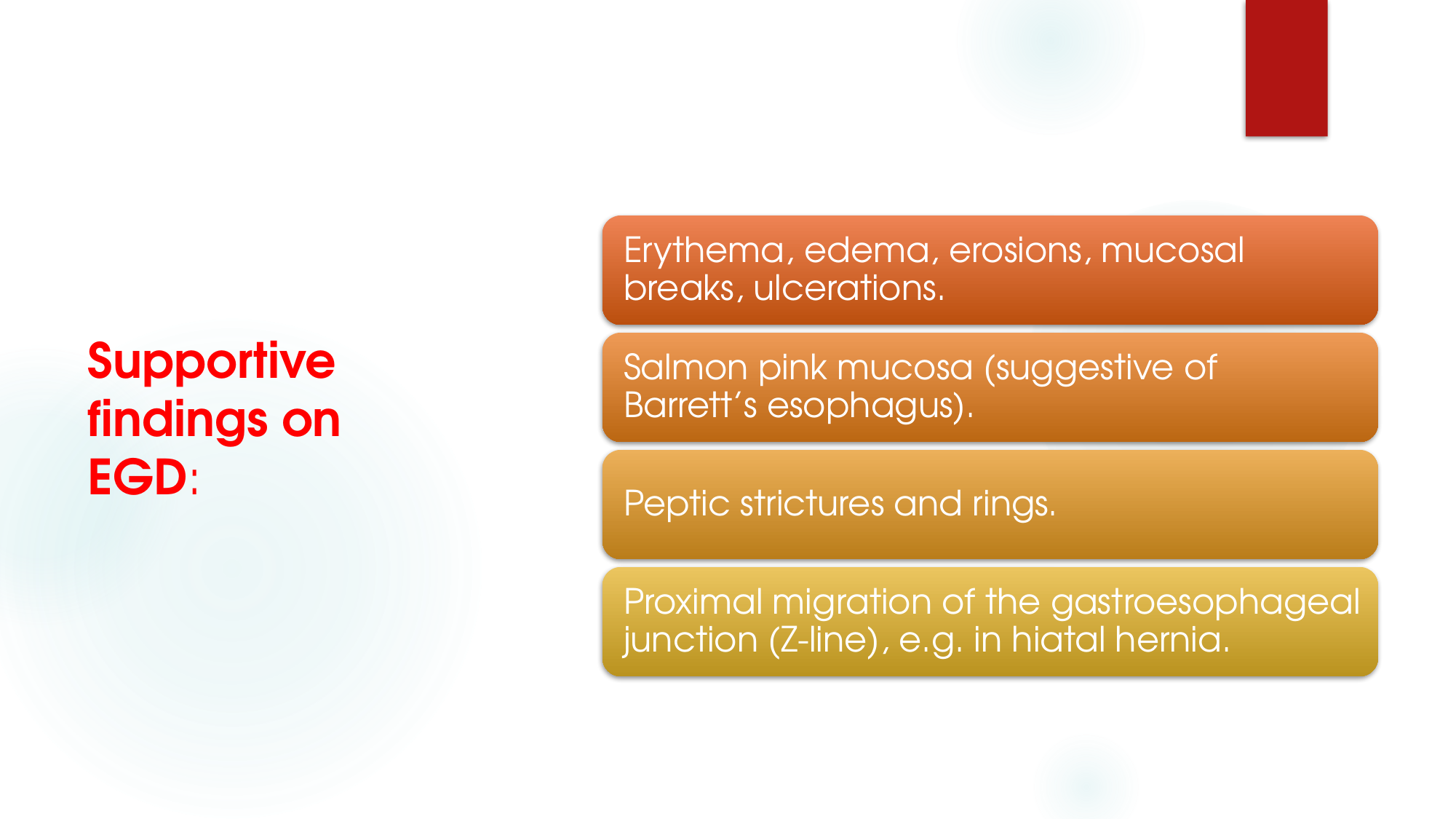

# Supportive findings on EGD:
Erythema, edema, erosions, mucosal breaks, ulcerations.
Salmon pink mucosa (suggestive of Barrett’s esophagus).
Peptic strictures and rings.
Proximal migration of the gastroesophageal junction (Z-line), e.g. in hiatal hernia.